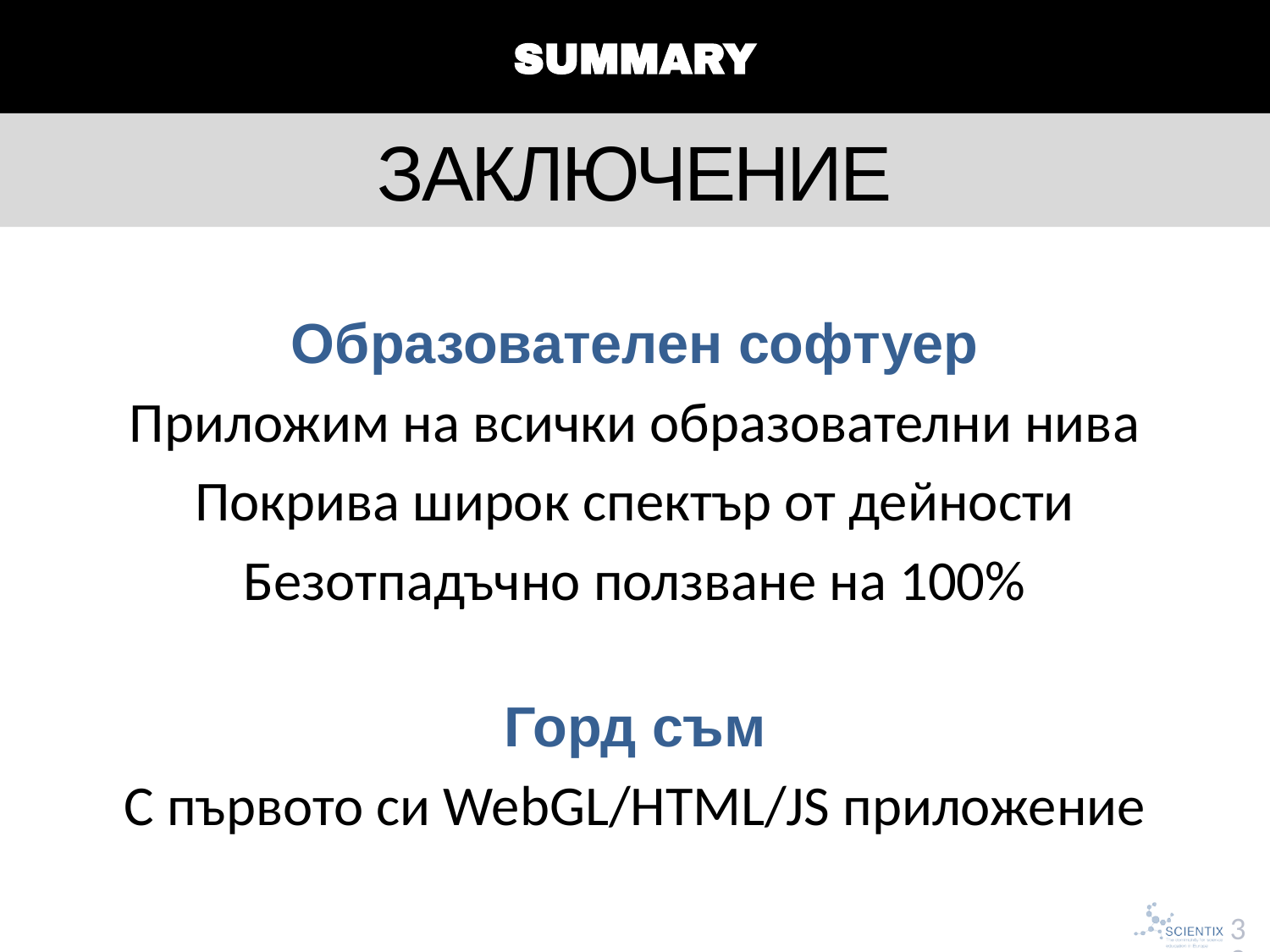

summary
# Заключение
Образователен софтуер
Приложим на всички образователни нива
Покрива широк спектър от дейности
Безотпадъчно ползване на 100%
Горд съм
С първото си WebGL/HTML/JS приложение
32